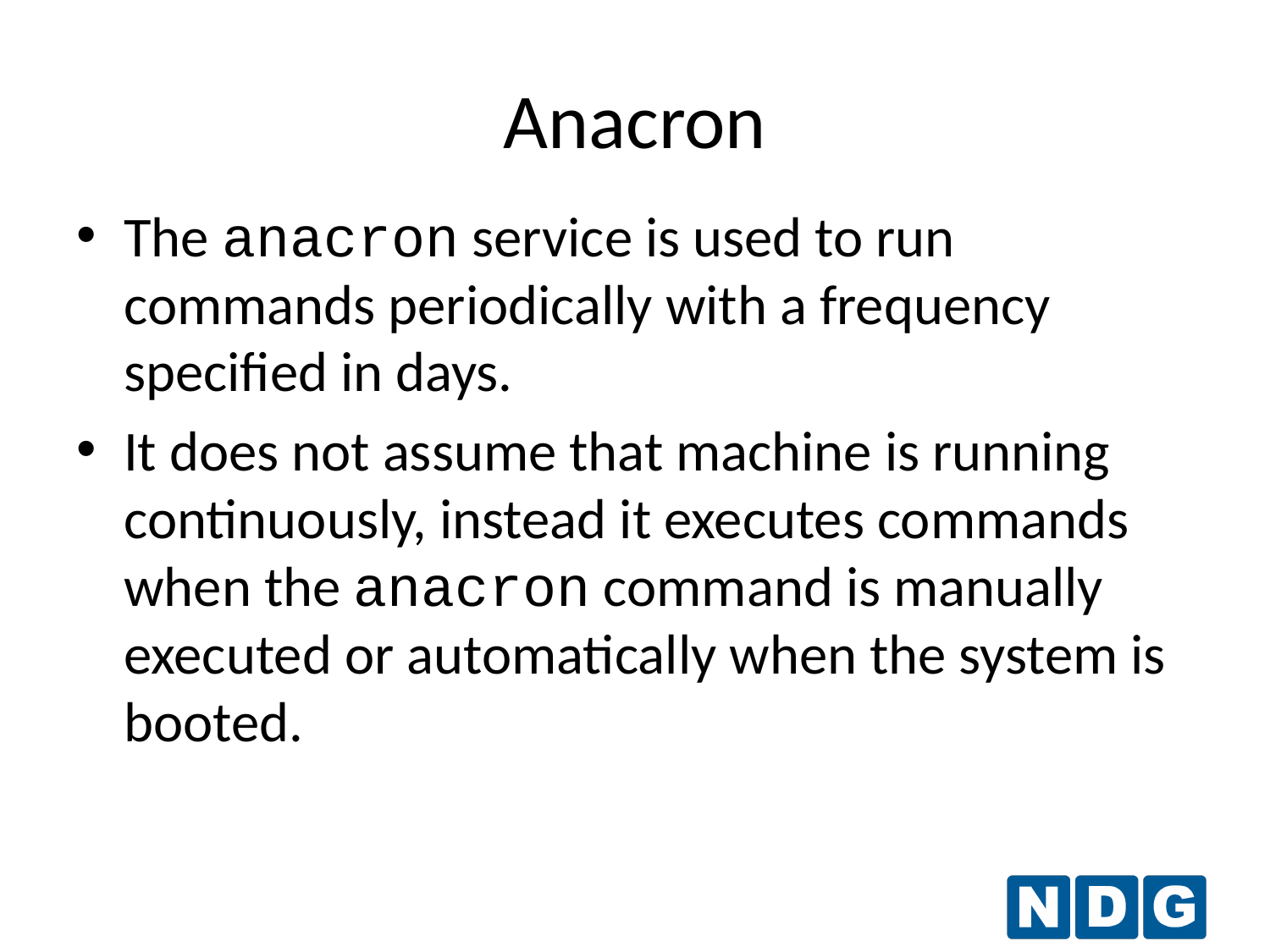

Anacron
The anacron service is used to run commands periodically with a frequency specified in days.
It does not assume that machine is running continuously, instead it executes commands when the anacron command is manually executed or automatically when the system is booted.